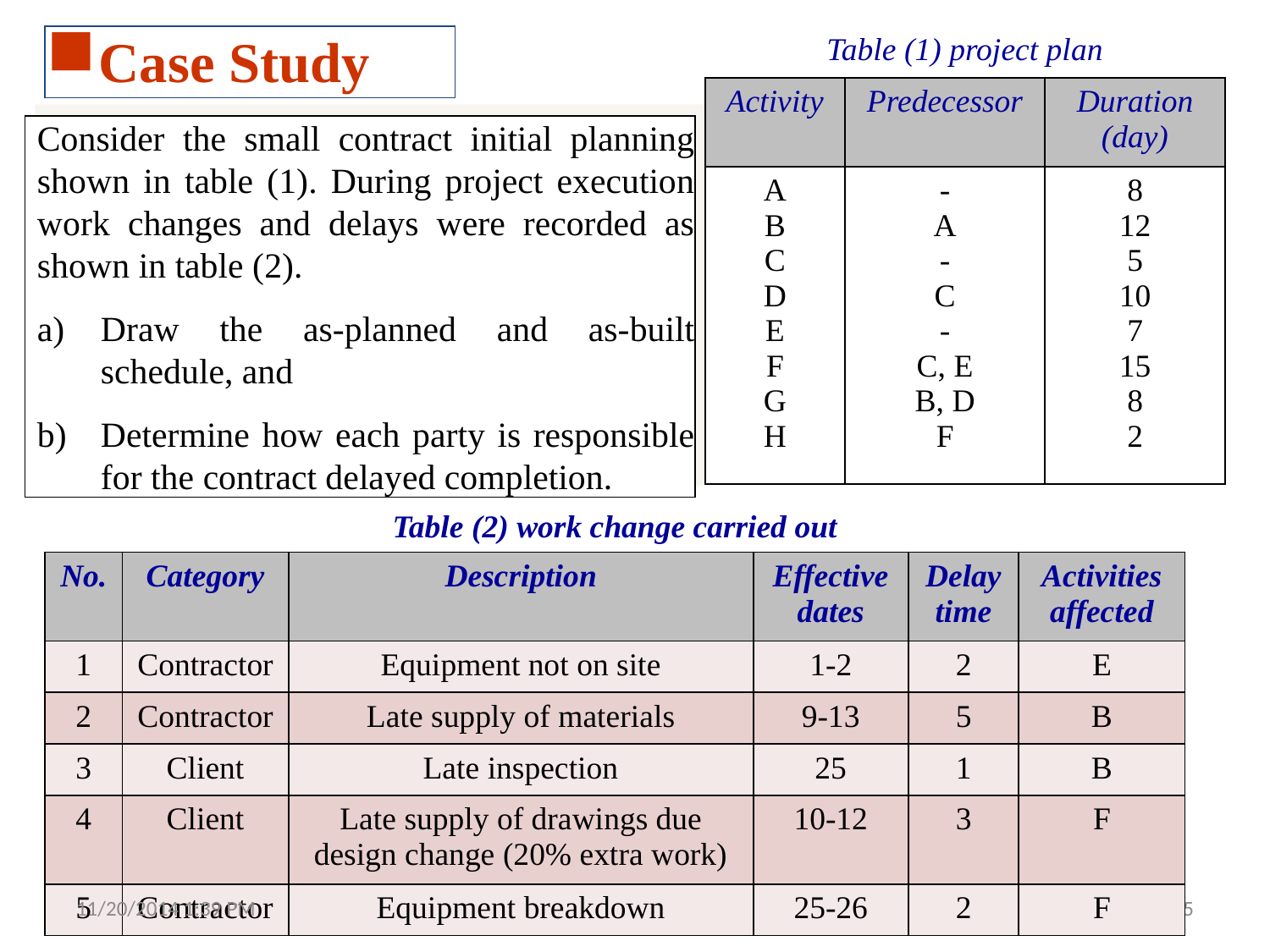

Case Study
| Table (1) project plan |  |  |
| --- | --- | --- |
| Activity | Predecessor | Duration (day) |
| A B C D E F G H | - A - C - C, E B, D F | 8 12 5 10 7 15 8 2 |
Consider the small contract initial planning shown in table (1). During project execution work changes and delays were recorded as shown in table (2).
Draw the as-planned and as-built schedule, and
Determine how each party is responsible for the contract delayed completion.
| Table (2) work change carried out |  |  |  |  |  |
| --- | --- | --- | --- | --- | --- |
| No. | Category | Description | Effective dates | Delay time | Activities affected |
| 1 | Contractor | Equipment not on site | 1-2 | 2 | E |
| 2 | Contractor | Late supply of materials | 9-13 | 5 | B |
| 3 | Client | Late inspection | 25 | 1 | B |
| 4 | Client | Late supply of drawings due design change (20% extra work) | 10-12 | 3 | F |
| 5 | Contractor | Equipment breakdown | 25-26 | 2 | F |
11/20/2014 1:39 PM
GE 404 - Engineering Management
35